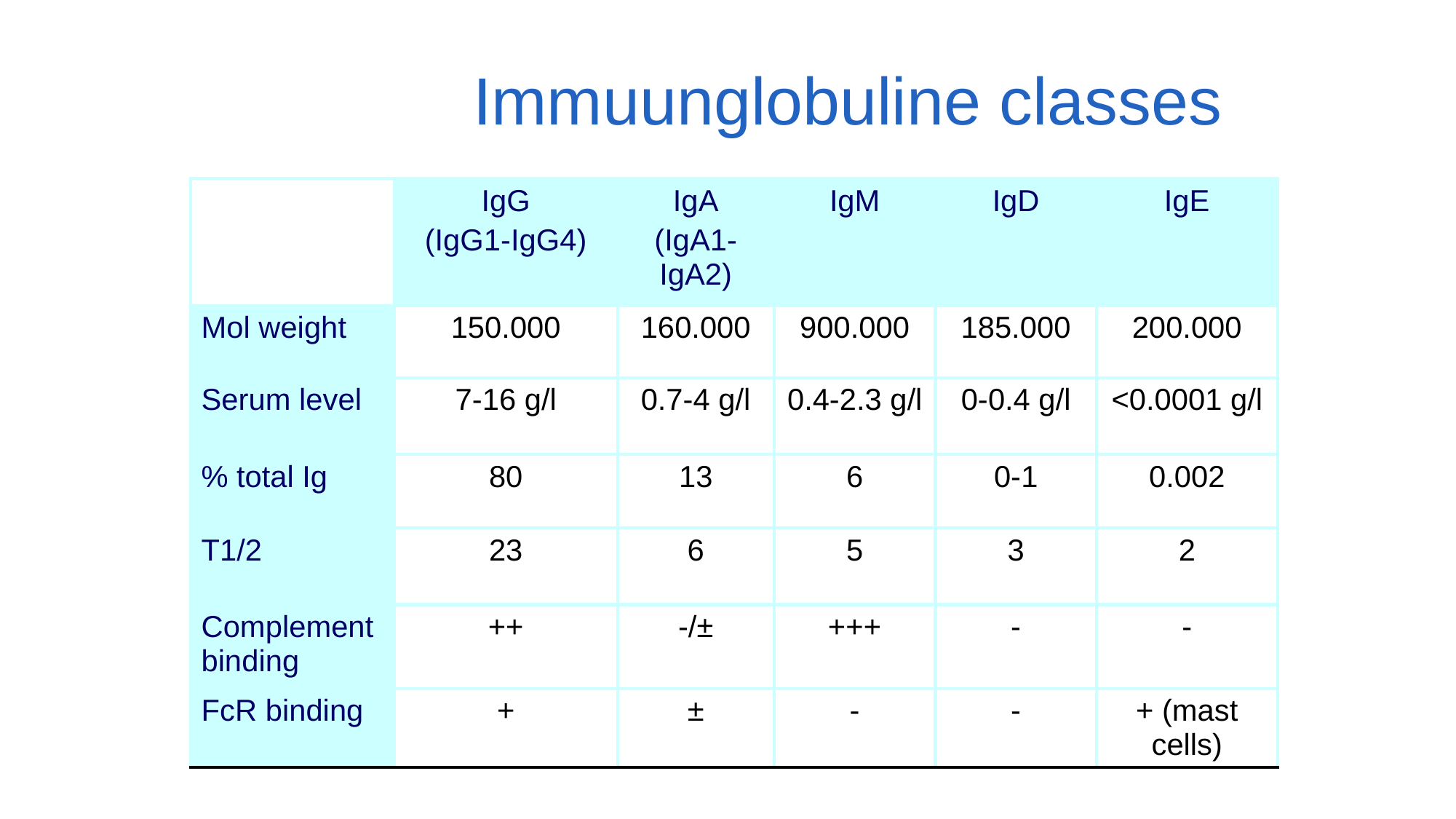

Immuunglobuline classes
|  | IgG (IgG1-IgG4) | IgA (IgA1-IgA2) | IgM | IgD | IgE |
| --- | --- | --- | --- | --- | --- |
| Mol weight | 150.000 | 160.000 | 900.000 | 185.000 | 200.000 |
| Serum level | 7-16 g/l | 0.7-4 g/l | 0.4-2.3 g/l | 0-0.4 g/l | <0.0001 g/l |
| % total Ig | 80 | 13 | 6 | 0-1 | 0.002 |
| T1/2 | 23 | 6 | 5 | 3 | 2 |
| Complement binding | ++ | -/± | +++ | - | - |
| FcR binding | + | ± | - | - | + (mast cells) |